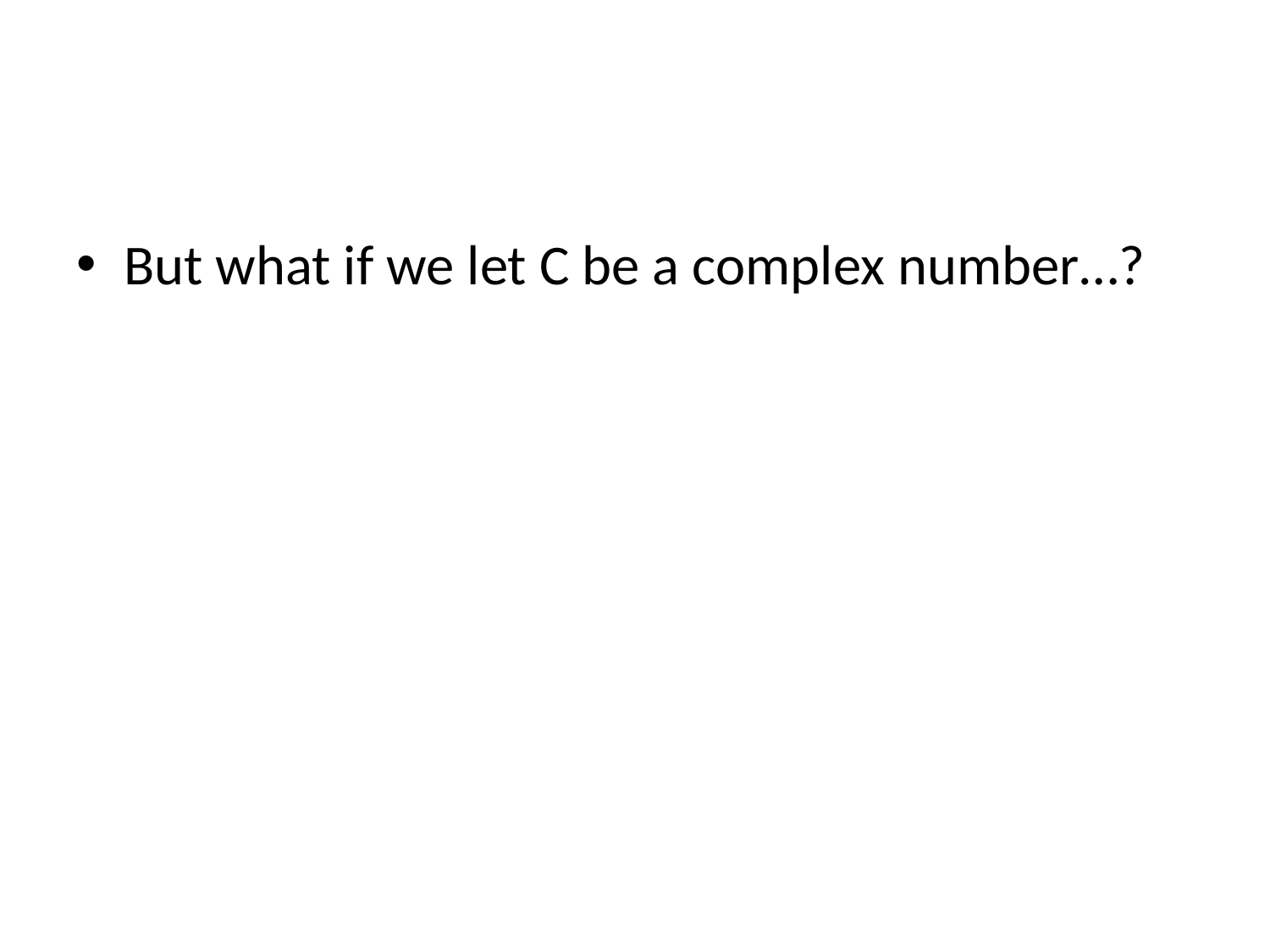

#
But what if we let C be a complex number…?